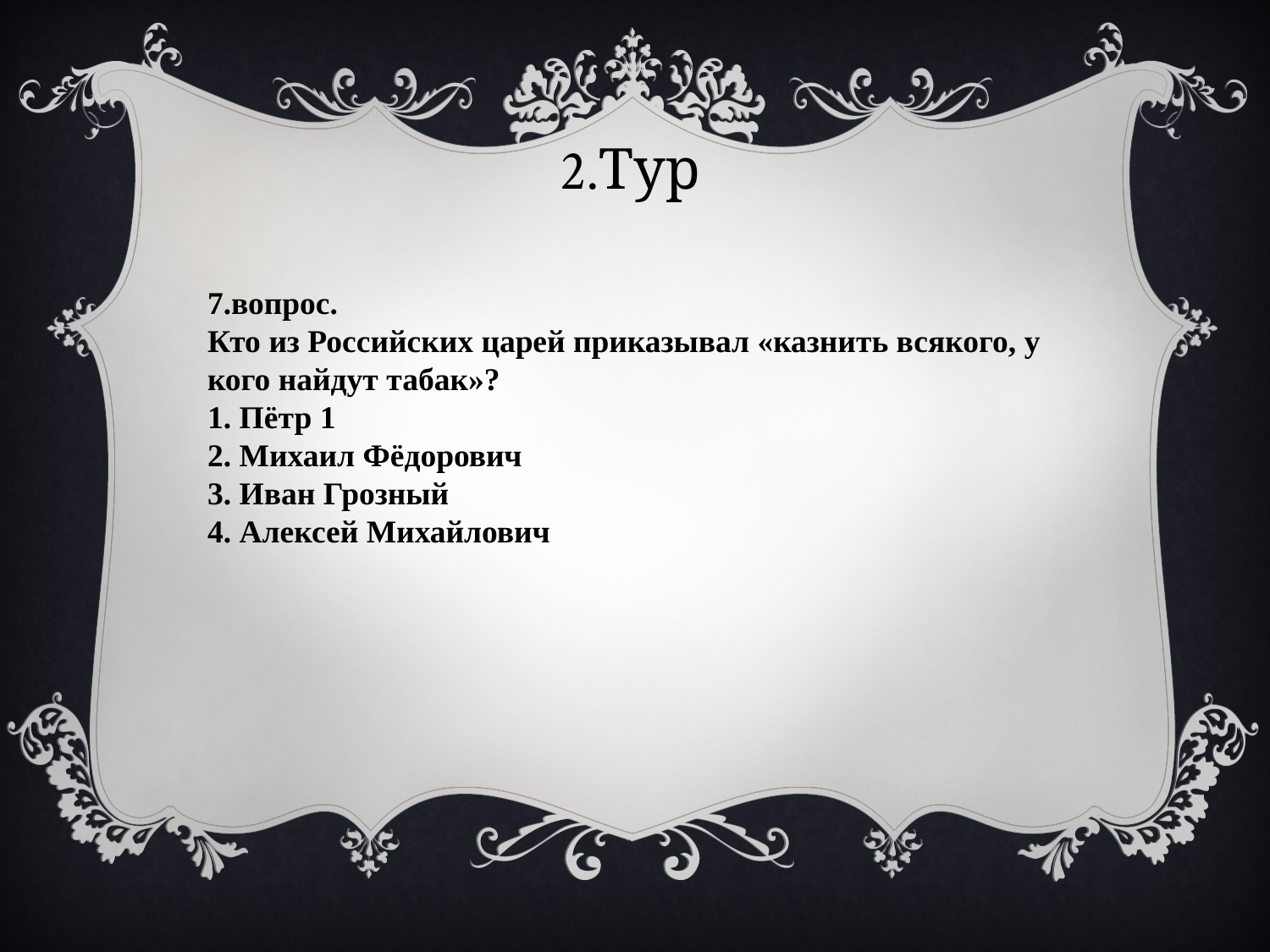

2.Тур
7.вопрос.
Кто из Российских царей приказывал «казнить всякого, у кого найдут табак»?
1. Пётр 1
2. Михаил Фёдорович
3. Иван Грозный
4. Алексей Михайлович